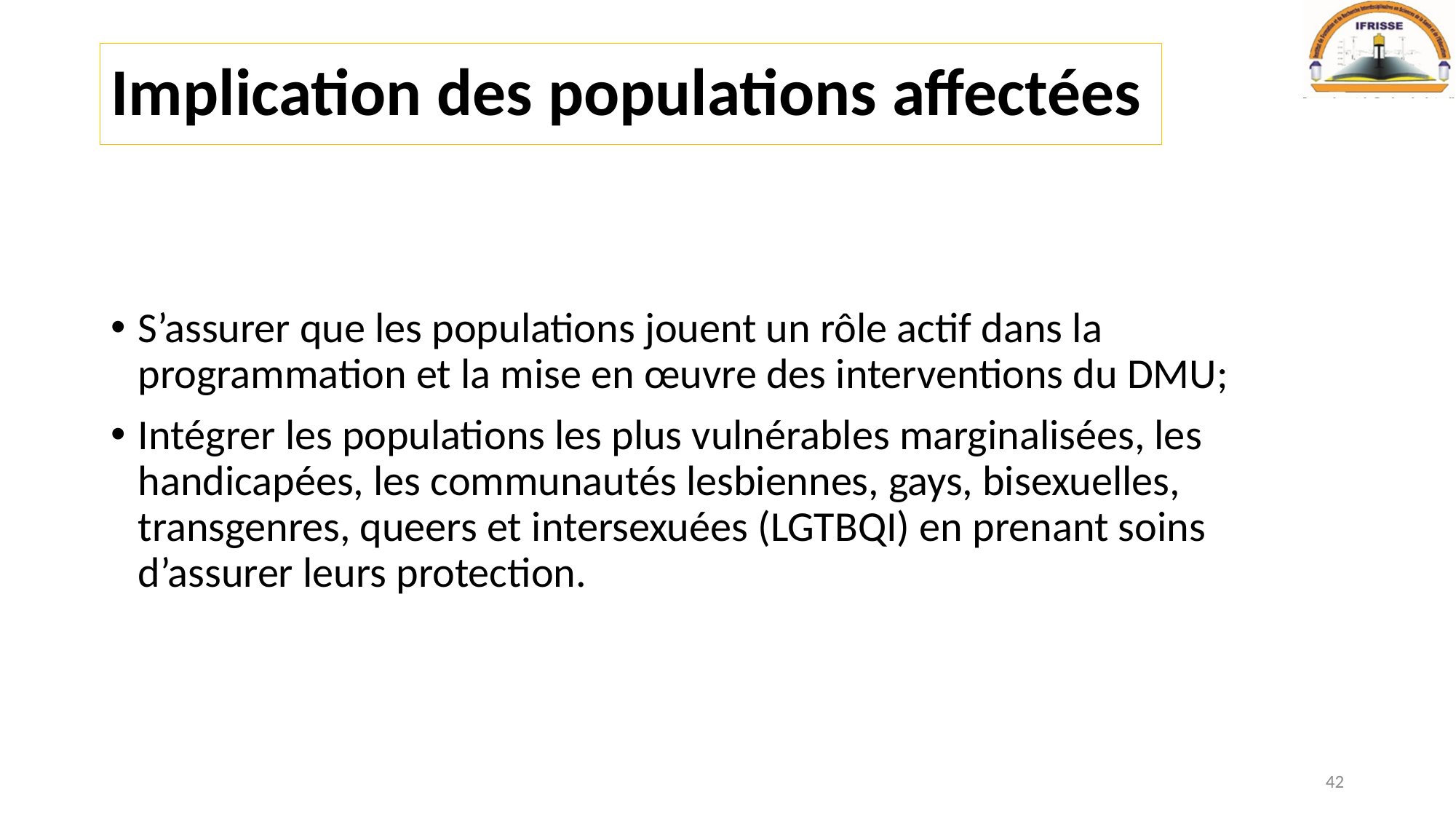

# Implication des populations affectées
S’assurer que les populations jouent un rôle actif dans la programmation et la mise en œuvre des interventions du DMU;
Intégrer les populations les plus vulnérables marginalisées, les handicapées, les communautés lesbiennes, gays, bisexuelles, transgenres, queers et intersexuées (LGTBQI) en prenant soins d’assurer leurs protection.

42